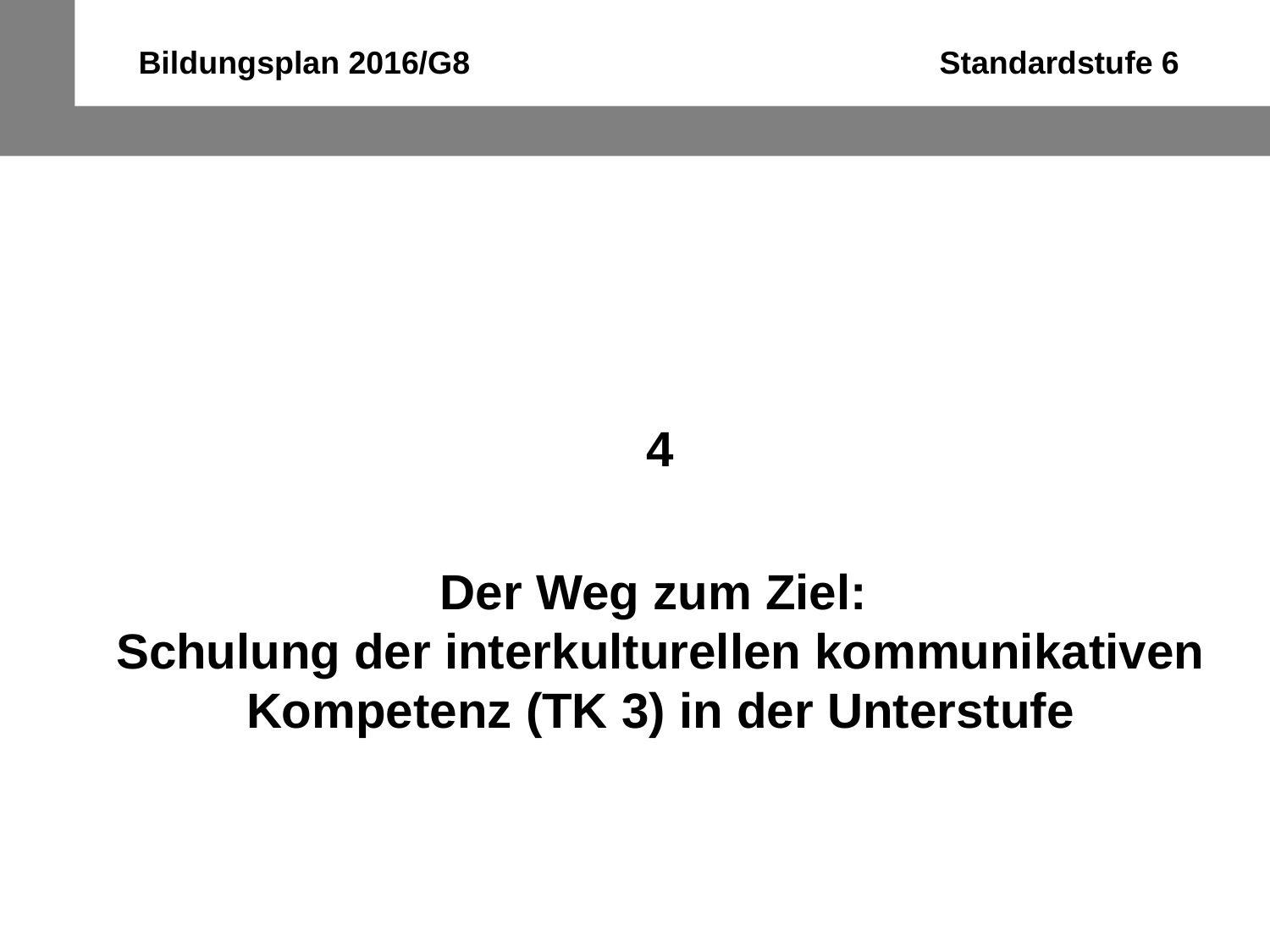

Bildungsplan 2016/G8                                                     Standardstufe 6

4

Der Weg zum Ziel:
Schulung der interkulturellen kommunikativen Kompetenz (TK 3) in der Unterstufe